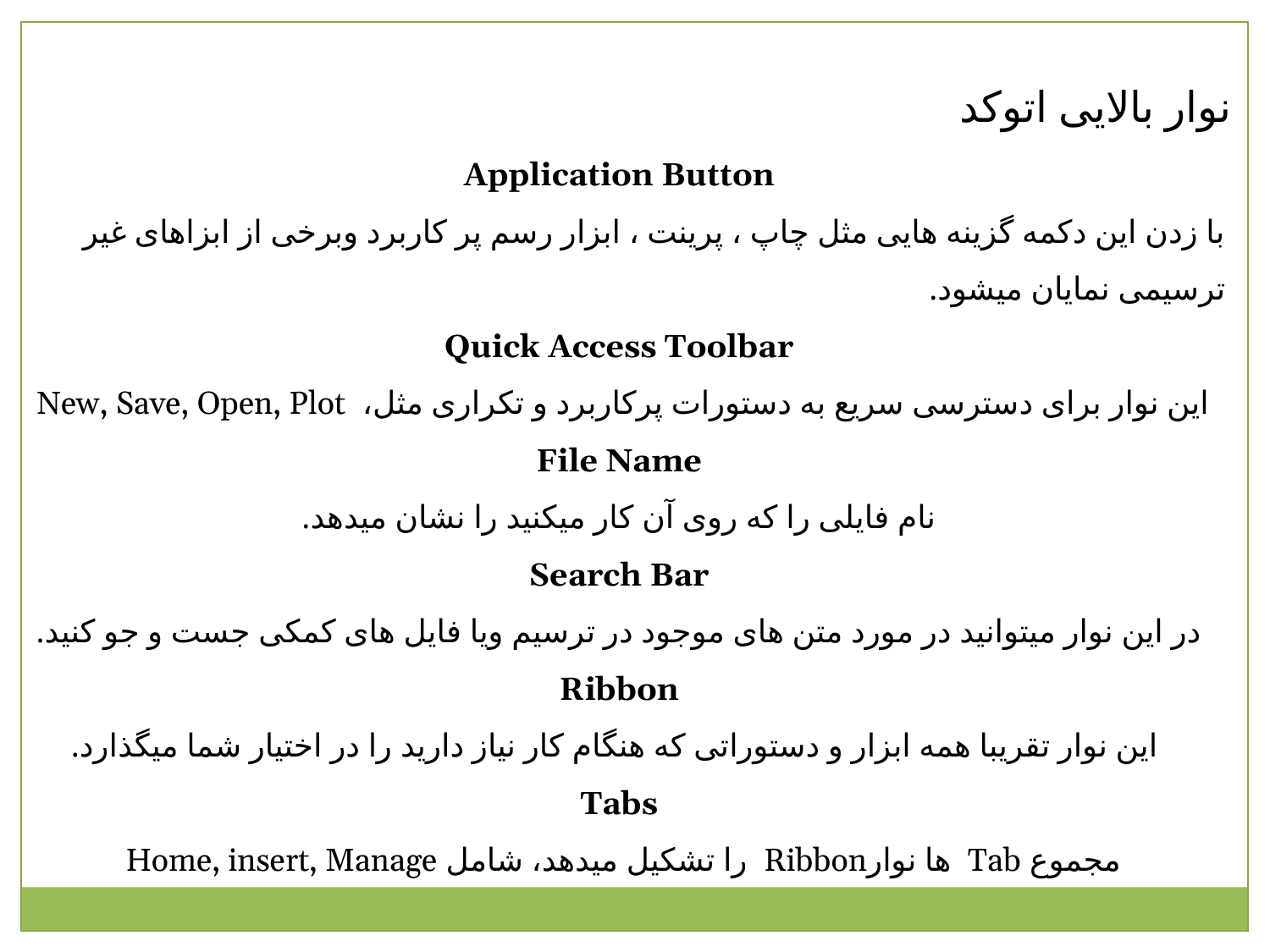

نوار بالایی اتوکد
Application Button
با زدن این دکمه گزینه هایی مثل چاپ ، پرینت ، ابزار رسم پر کاربرد وبرخی از ابزاهای غیر ترسیمی نمایان میشود.
Quick Access Toolbar
این نوار برای دسترسی سریع به دستورات پرکاربرد و تکراری مثل،  New, Save, Open, Plot
File Name
نام فایلی را که روی آن کار میکنید را نشان میدهد.
Search Bar
در این نوار میتوانید در مورد متن های موجود در ترسیم ویا فایل های کمکی جست و جو کنید.
Ribbon
 این نوار تقریبا همه ابزار و دستوراتی که هنگام کار نیاز دارید را در اختیار شما میگذارد.
Tabs
مجموع Tab  ها نوارRibbon  را تشکیل میدهد، شامل Home, insert, Manage